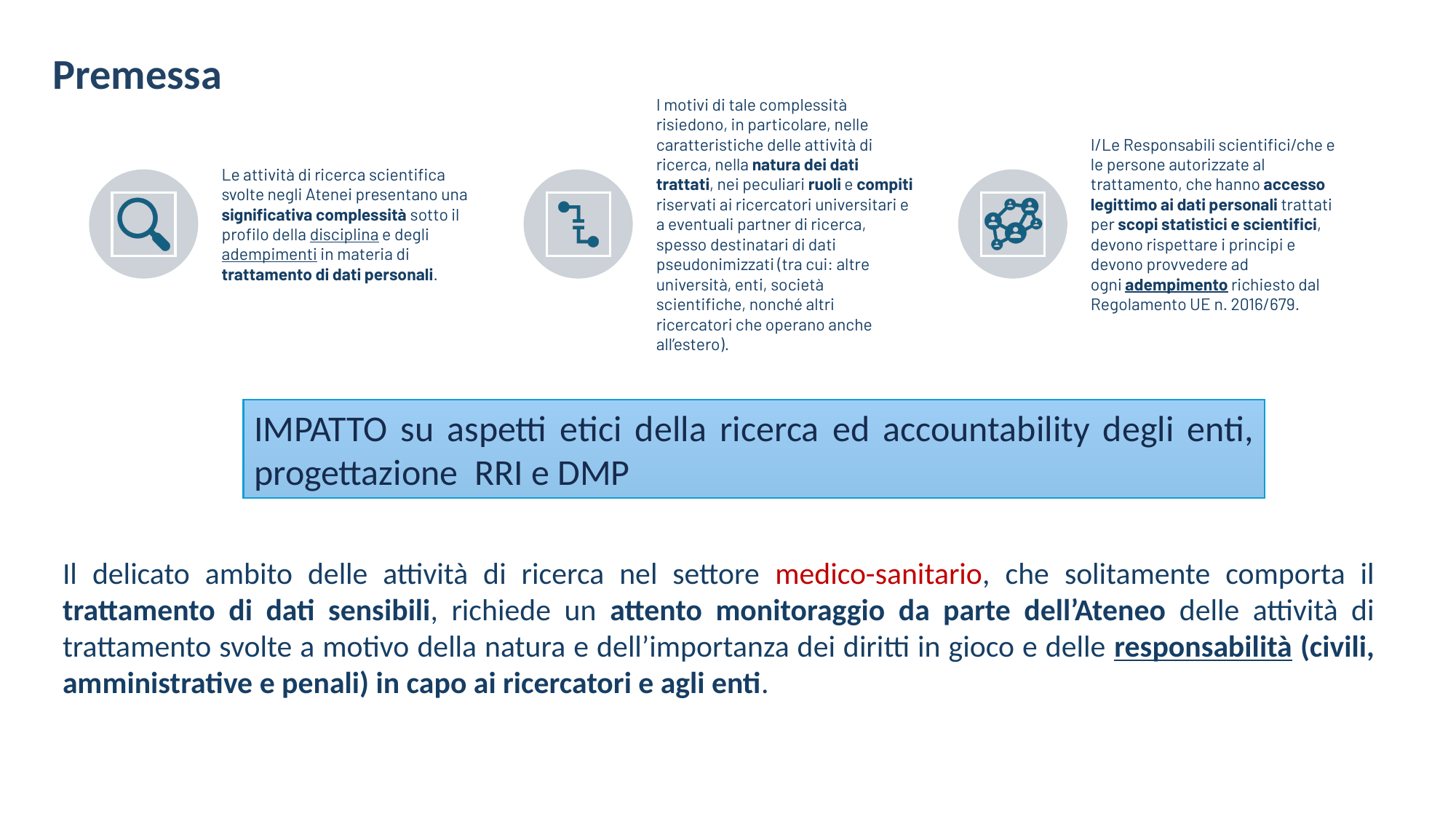

Le attività di ricerca scientifica svolte negli Atenei presentano una significativa complessità sotto il profilo della disciplina e degli adempimenti in materia di trattamento di dati personali.
I motivi di tale complessità risiedono, in particolare, nelle caratteristiche delle attività di ricerca, nella natura dei dati trattati, nei peculiari ruoli e compiti riservati ai ricercatori universitari e a eventuali partner di ricerca, spesso destinatari di dati pseudonimizzati (tra cui: altre università, enti, società scientifiche, nonché altri ricercatori che operano anche all’estero).
I/Le Responsabili scientifici/che e le persone autorizzate al trattamento, che hanno accesso legittimo ai dati personali trattati per scopi statistici e scientifici, devono rispettare i principi e devono provvedere ad ogni adempimento richiesto dal Regolamento UE n. 2016/679.
Premessa
IMPATTO su aspetti etici della ricerca ed accountability degli enti, progettazione  RRI e DMP
Il delicato ambito delle attività di ricerca nel settore medico-sanitario, che solitamente comporta il trattamento di dati sensibili, richiede un attento monitoraggio da parte dell’Ateneo delle attività di trattamento svolte a motivo della natura e dell’importanza dei diritti in gioco e delle responsabilità (civili, amministrative e penali) in capo ai ricercatori e agli enti.